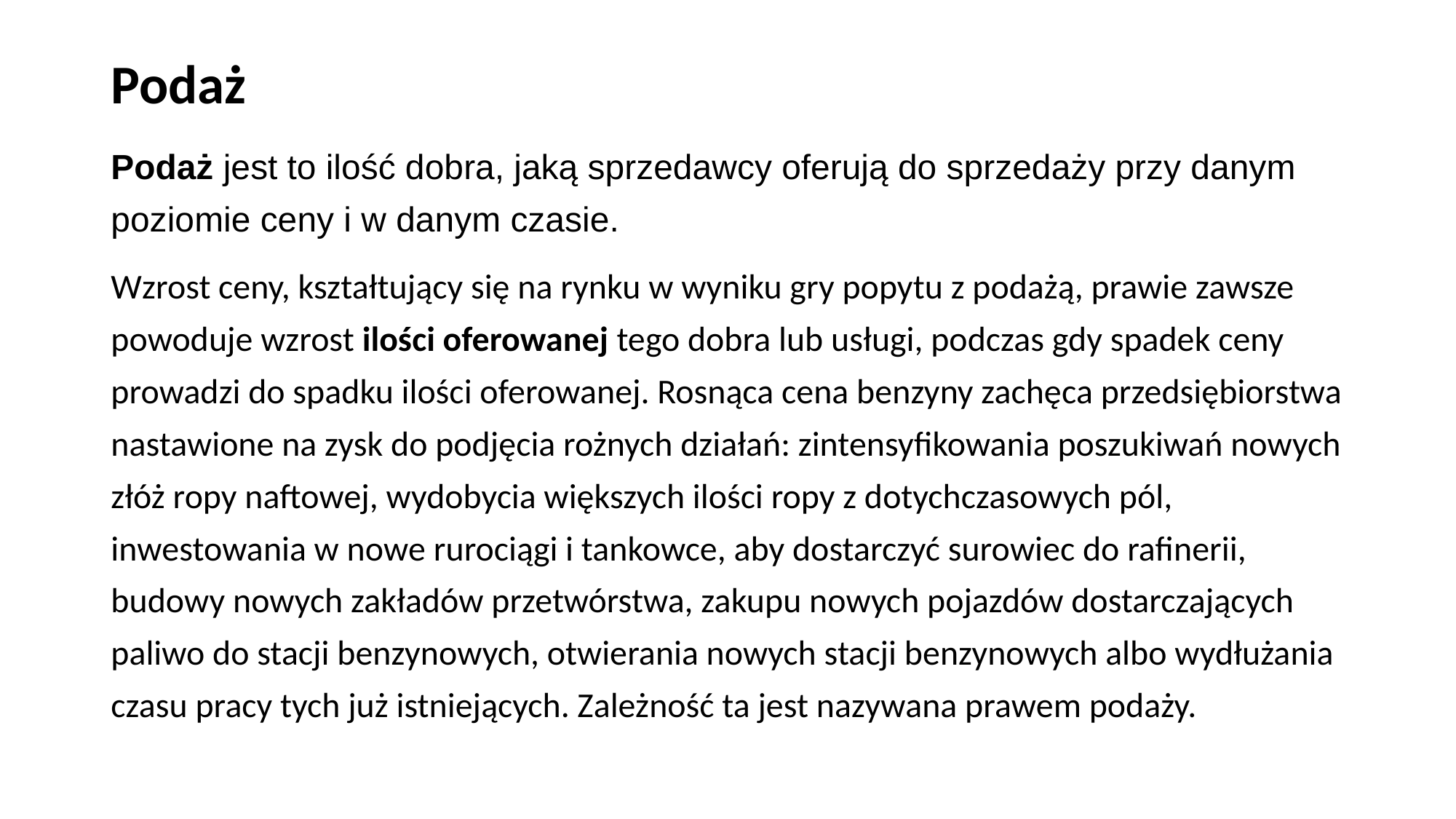

# Podaż
Podaż jest to ilość dobra, jaką sprzedawcy oferują do sprzedaży przy danym poziomie ceny i w danym czasie.
Wzrost ceny, kształtujący się na rynku w wyniku gry popytu z podażą, prawie zawsze powoduje wzrost ilości oferowanej tego dobra lub usługi, podczas gdy spadek ceny prowadzi do spadku ilości oferowanej. Rosnąca cena benzyny zachęca przedsiębiorstwa nastawione na zysk do podjęcia rożnych działań: zintensyfikowania poszukiwań nowych złóż ropy naftowej, wydobycia większych ilości ropy z dotychczasowych pól, inwestowania w nowe rurociągi i tankowce, aby dostarczyć surowiec do rafinerii, budowy nowych zakładów przetwórstwa, zakupu nowych pojazdów dostarczających paliwo do stacji benzynowych, otwierania nowych stacji benzynowych albo wydłużania czasu pracy tych już istniejących. Zależność ta jest nazywana prawem podaży.